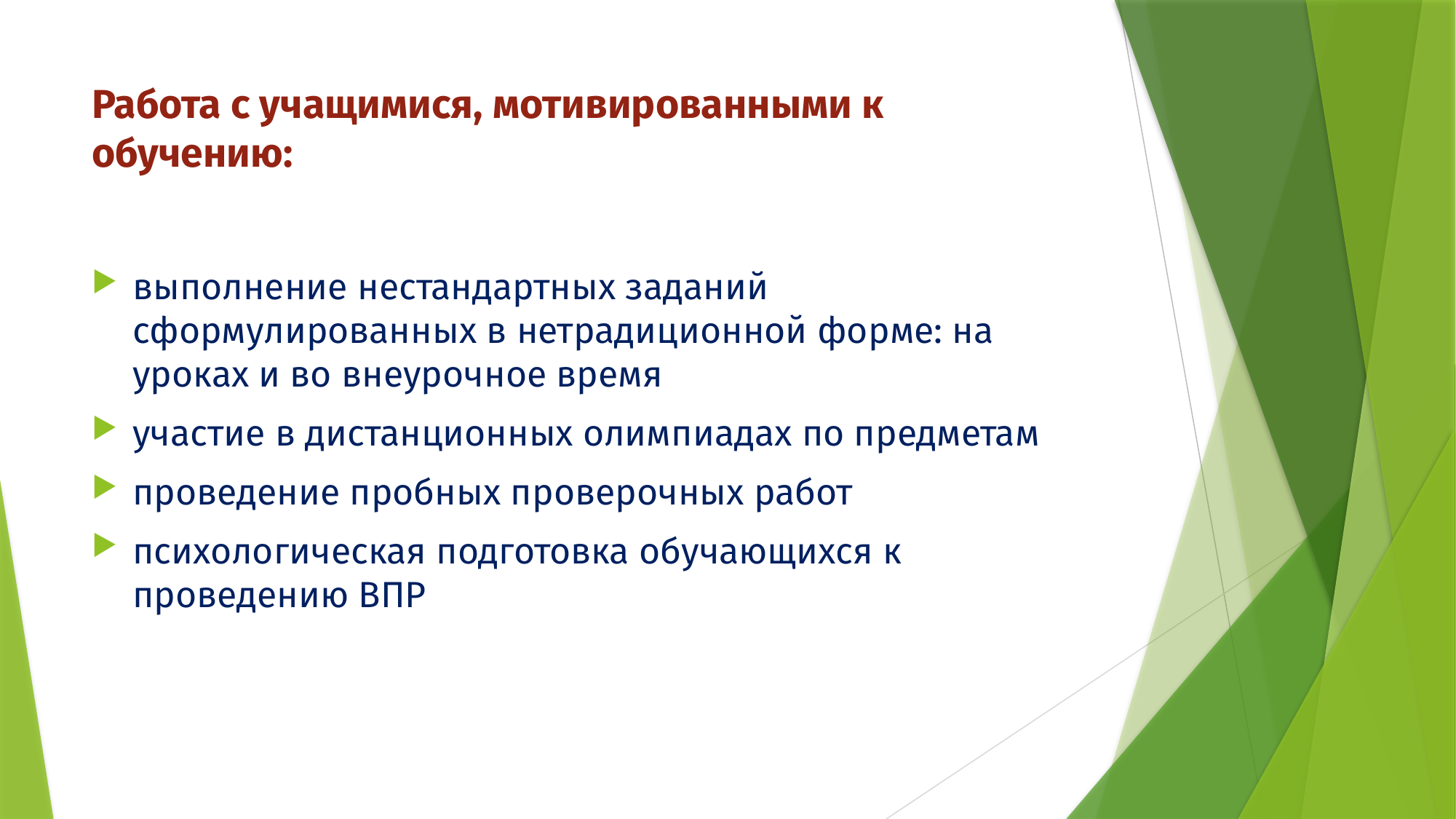

# Работа с учащимися, мотивированными к обучению:
выполнение нестандартных заданий сформулированных в нетрадиционной форме: на уроках и во внеурочное время
участие в дистанционных олимпиадах по предметам
проведение пробных проверочных работ
психологическая подготовка обучающихся к проведению ВПР